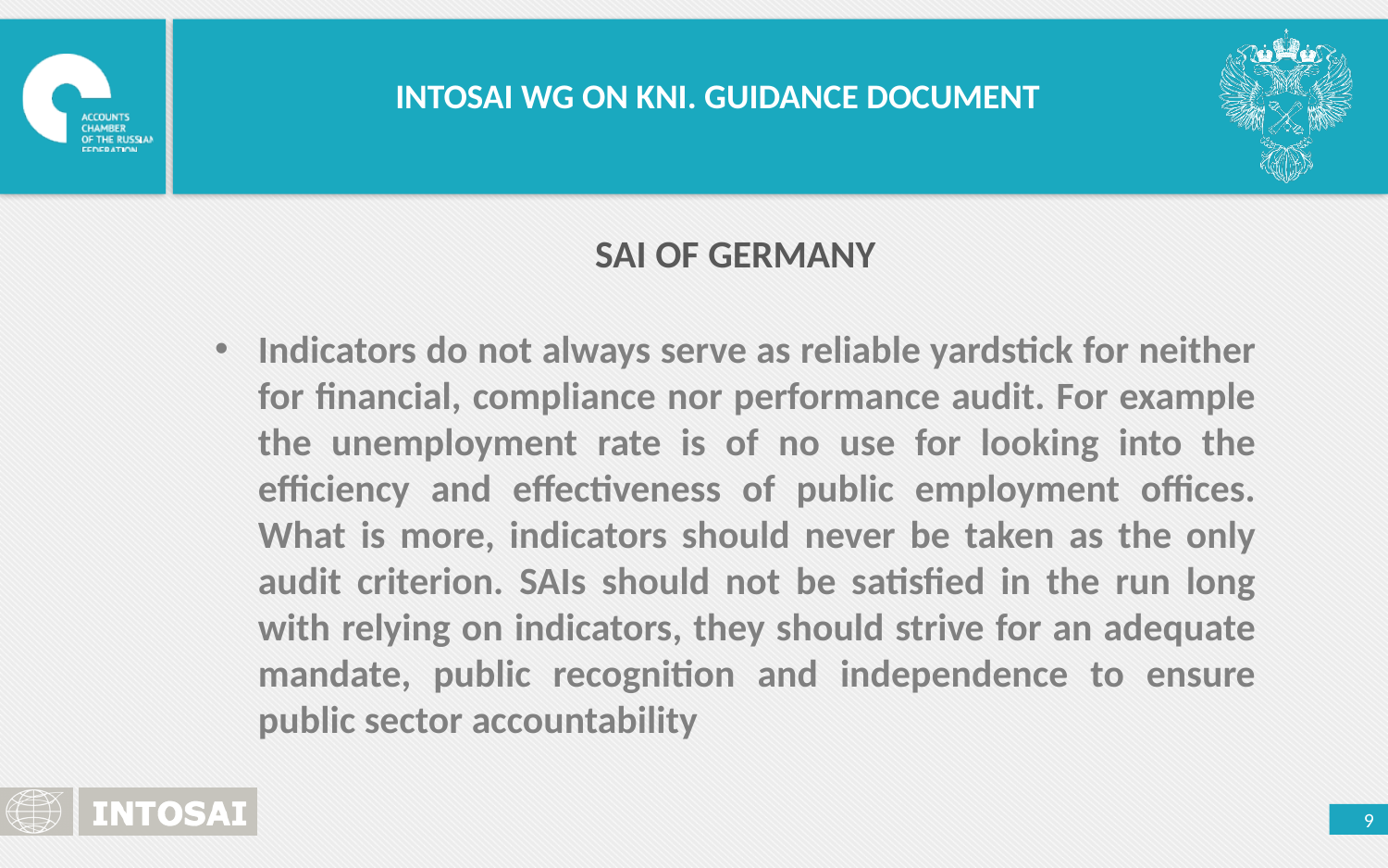

INTOSAI WG ON KNI. GUIDANCE DOCUMENT
SAI OF GERMANY
Indicators do not always serve as reliable yardstick for neither for financial, compliance nor performance audit. For example the unemployment rate is of no use for looking into the efficiency and effectiveness of public employment offices. What is more, indicators should never be taken as the only audit criterion. SAIs should not be satisfied in the run long with relying on indicators, they should strive for an adequate mandate, public recognition and independence to ensure public sector accountability